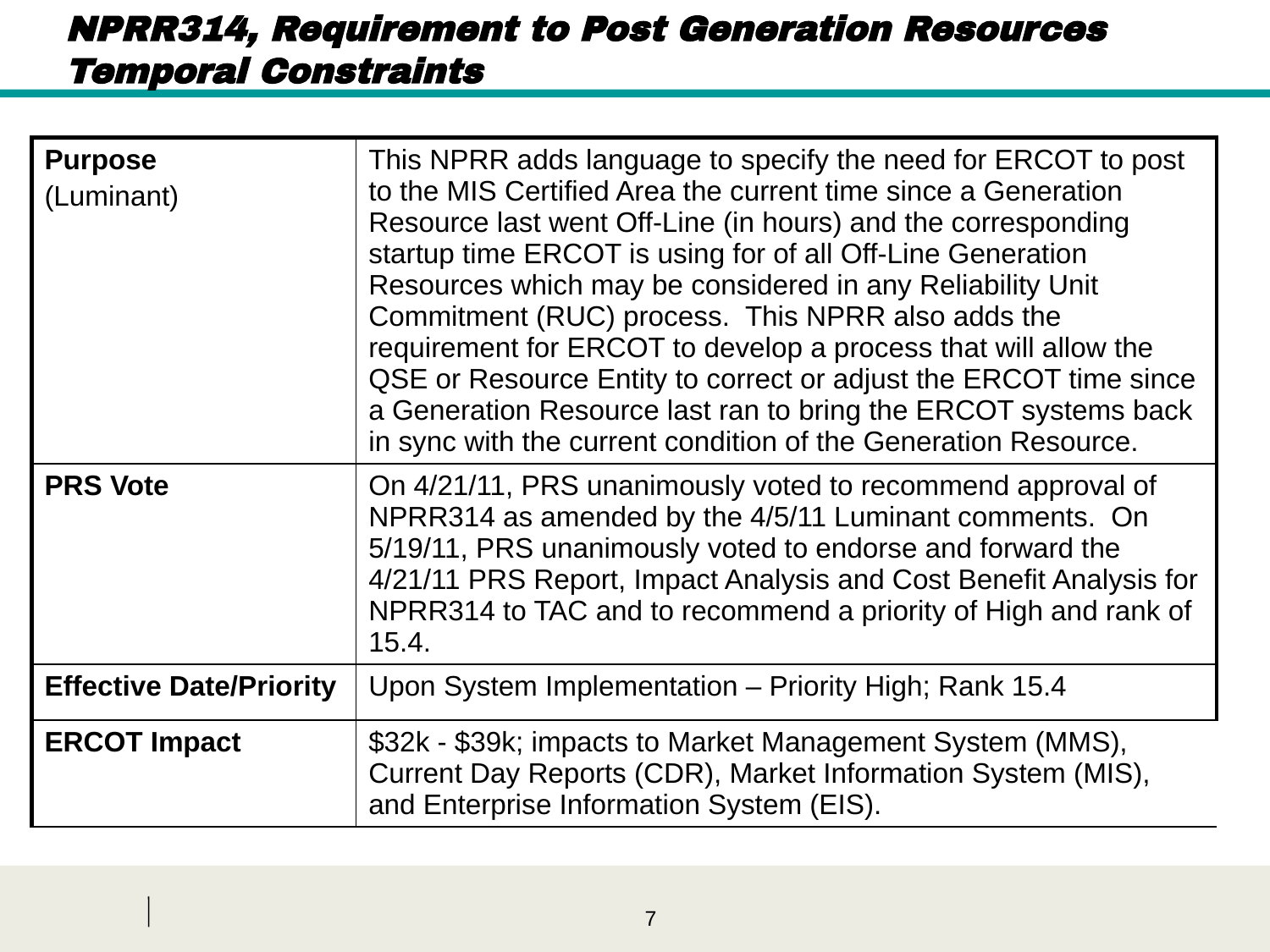

NPRR314, Requirement to Post Generation Resources Temporal Constraints
| Purpose (Luminant) | This NPRR adds language to specify the need for ERCOT to post to the MIS Certified Area the current time since a Generation Resource last went Off-Line (in hours) and the corresponding startup time ERCOT is using for of all Off-Line Generation Resources which may be considered in any Reliability Unit Commitment (RUC) process. This NPRR also adds the requirement for ERCOT to develop a process that will allow the QSE or Resource Entity to correct or adjust the ERCOT time since a Generation Resource last ran to bring the ERCOT systems back in sync with the current condition of the Generation Resource. |
| --- | --- |
| PRS Vote | On 4/21/11, PRS unanimously voted to recommend approval of NPRR314 as amended by the 4/5/11 Luminant comments. On 5/19/11, PRS unanimously voted to endorse and forward the 4/21/11 PRS Report, Impact Analysis and Cost Benefit Analysis for NPRR314 to TAC and to recommend a priority of High and rank of 15.4. |
| Effective Date/Priority | Upon System Implementation – Priority High; Rank 15.4 |
| ERCOT Impact | $32k - $39k; impacts to Market Management System (MMS), Current Day Reports (CDR), Market Information System (MIS), and Enterprise Information System (EIS). |